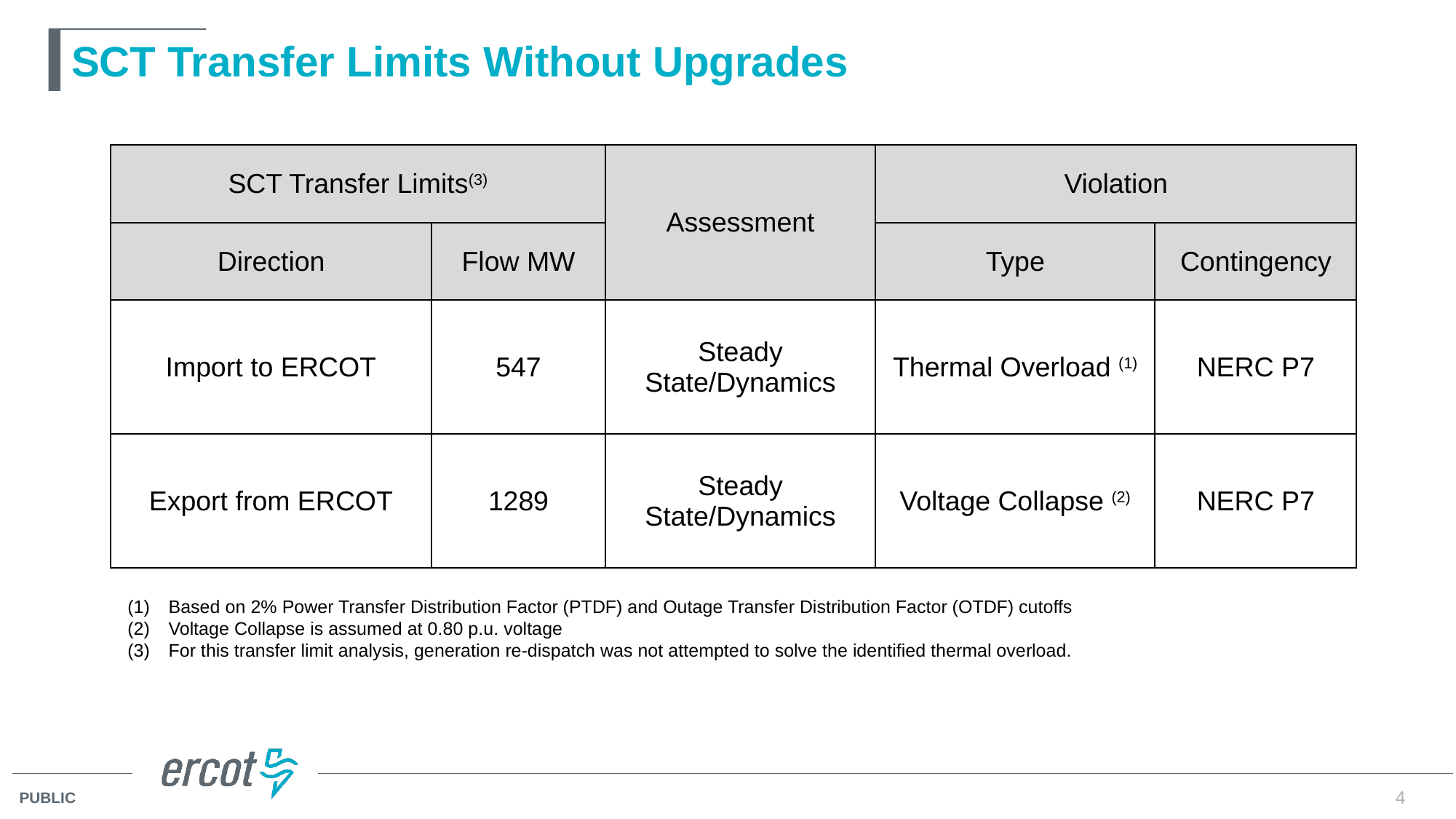

# SCT Transfer Limits Without Upgrades
| SCT Transfer Limits(3) |  | Assessment | Violation |  |
| --- | --- | --- | --- | --- |
| Direction | Flow MW |  | Type | Contingency |
| Import to ERCOT | 547 | Steady State/Dynamics | Thermal Overload (1) | NERC P7 |
| Export from ERCOT | 1289 | Steady State/Dynamics | Voltage Collapse (2) | NERC P7 |

Based on 2% Power Transfer Distribution Factor (PTDF) and Outage Transfer Distribution Factor (OTDF) cutoffs
Voltage Collapse is assumed at 0.80 p.u. voltage
For this transfer limit analysis, generation re-dispatch was not attempted to solve the identified thermal overload.

4